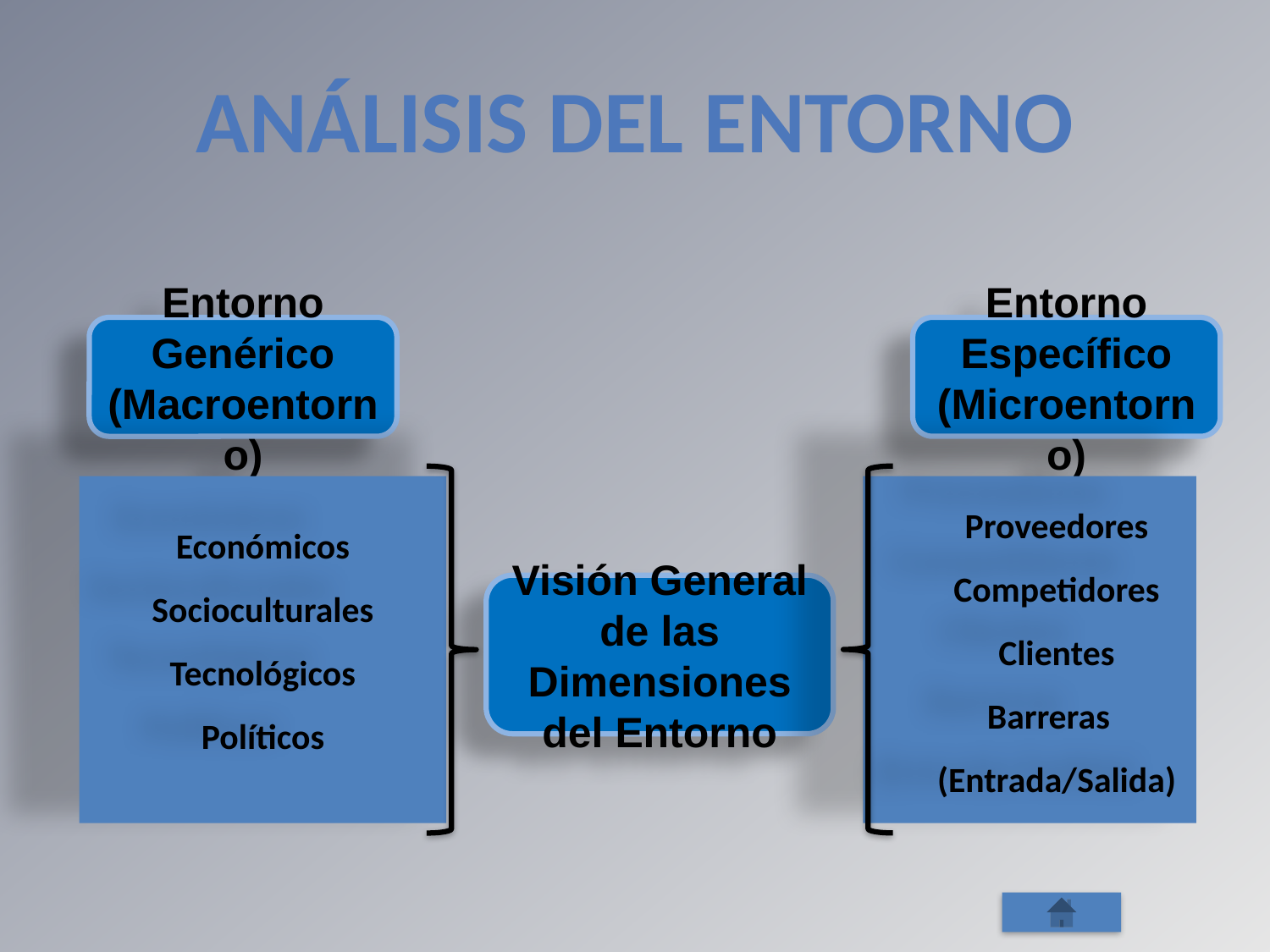

# análisis del Entorno
Entorno Genérico
(Macroentorno)
Entorno Específico
(Microentorno)

Económicos
Socioculturales
Tecnológicos
Políticos

Proveedores
Competidores
Clientes
Barreras
(Entrada/Salida)
Visión General de las Dimensiones del Entorno